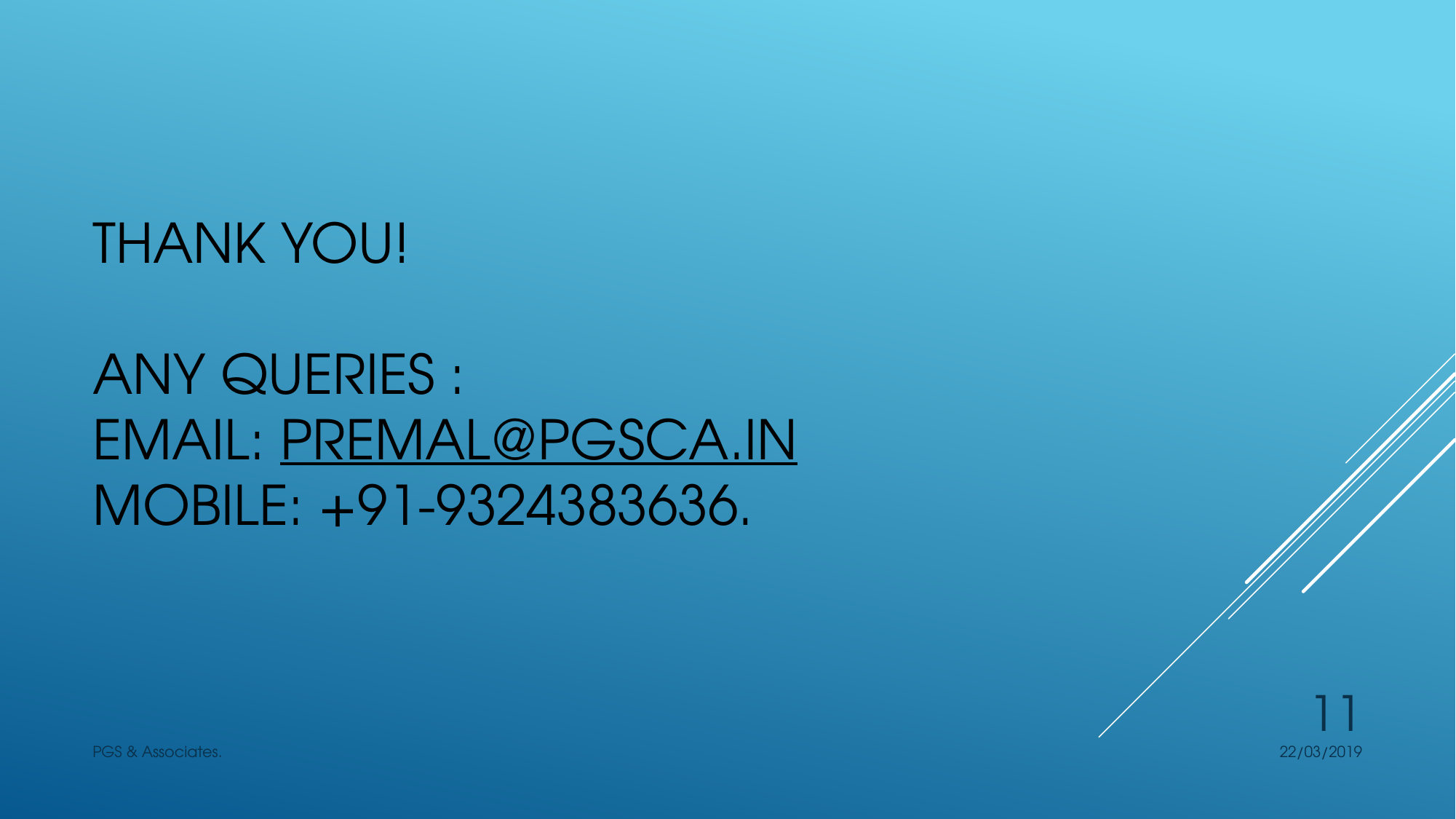

# Thank You! Any queries : Email: Premal@PGSCA.IN Mobile: +91-9324383636.
11
PGS & Associates.
22/03/2019